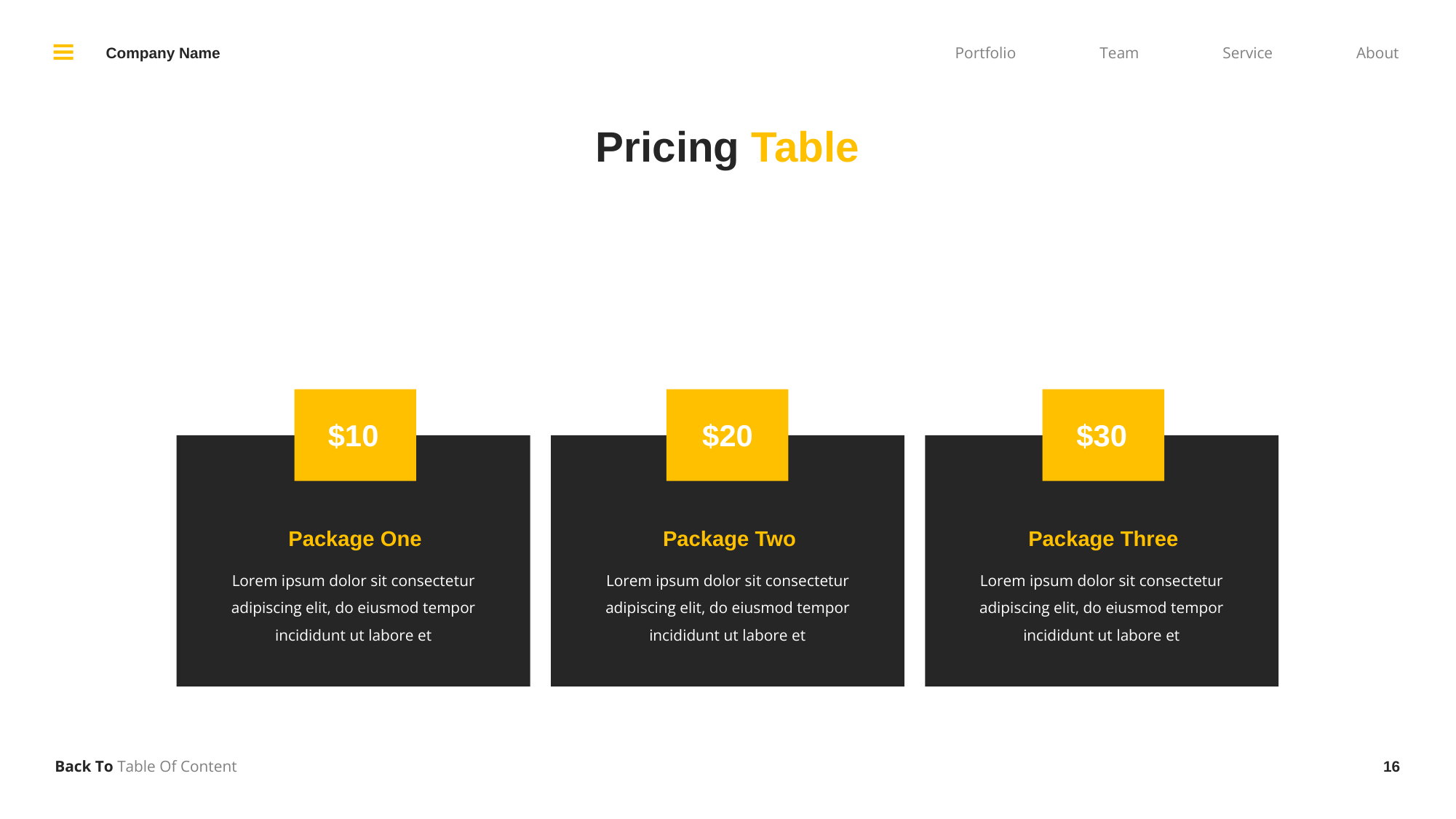

Company Name
Portfolio
Team
Service
About

Pricing Table

$10
$20
$30

Package One
Lorem ipsum dolor sit consectetur adipiscing elit, do eiusmod tempor incididunt ut labore et
Package Two
Lorem ipsum dolor sit consectetur adipiscing elit, do eiusmod tempor incididunt ut labore et
Package Three
Lorem ipsum dolor sit consectetur adipiscing elit, do eiusmod tempor incididunt ut labore et
16
Back To Table Of Content